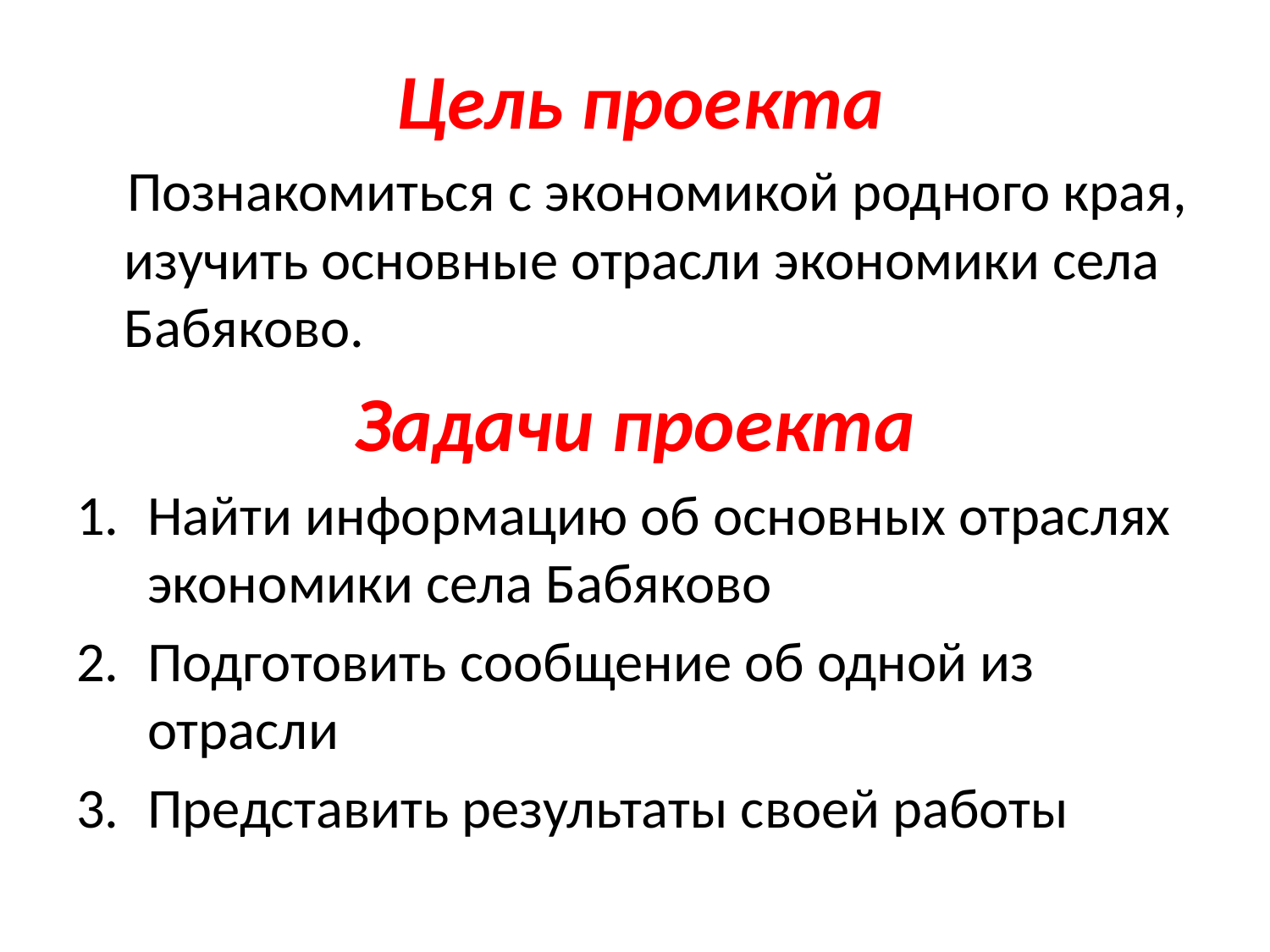

# Цель проекта
    Познакомиться с экономикой родного края, изучить основные отрасли экономики села Бабяково.
Задачи проекта
Найти информацию об основных отраслях экономики села Бабяково
Подготовить сообщение об одной из отрасли
Представить результаты своей работы